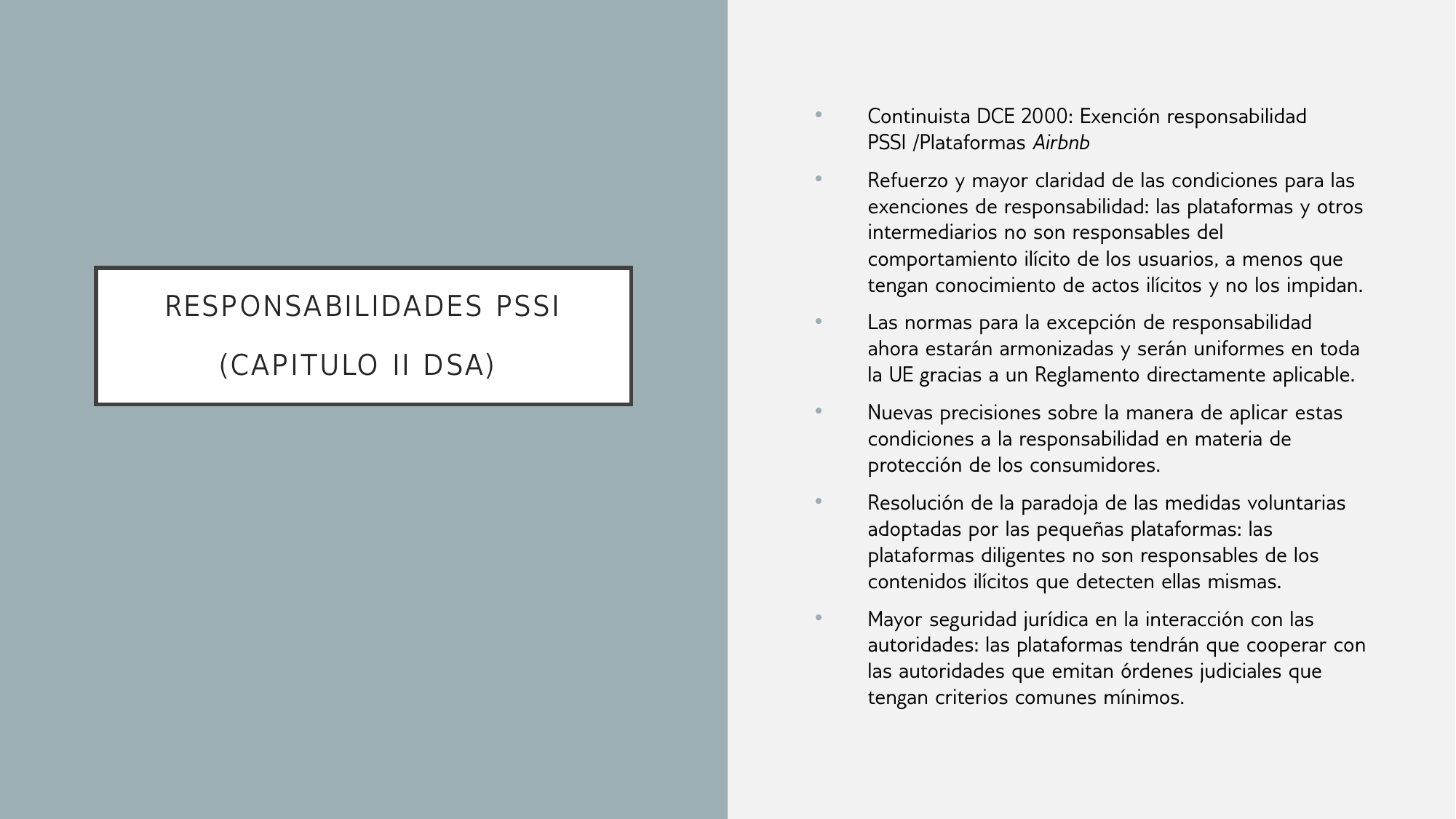

Continuista DCE 2000: Exención responsabilidad PSSI /Plataformas Airbnb
Refuerzo y mayor claridad de las condiciones para las exenciones de responsabilidad: las plataformas y otros intermediarios no son responsables del comportamiento ilícito de los usuarios, a menos que tengan conocimiento de actos ilícitos y no los impidan.
Las normas para la excepción de responsabilidad ahora estarán armonizadas y serán uniformes en toda la UE gracias a un Reglamento directamente aplicable.
Nuevas precisiones sobre la manera de aplicar estas condiciones a la responsabilidad en materia de protección de los consumidores.
Resolución de la paradoja de las medidas voluntarias adoptadas por las pequeñas plataformas: las plataformas diligentes no son responsables de los contenidos ilícitos que detecten ellas mismas.
Mayor seguridad jurídica en la interacción con las autoridades: las plataformas tendrán que cooperar con las autoridades que emitan órdenes judiciales que tengan criterios comunes mínimos.

RESPONSABILIDADES PSSI
(capitulo ii dsa)